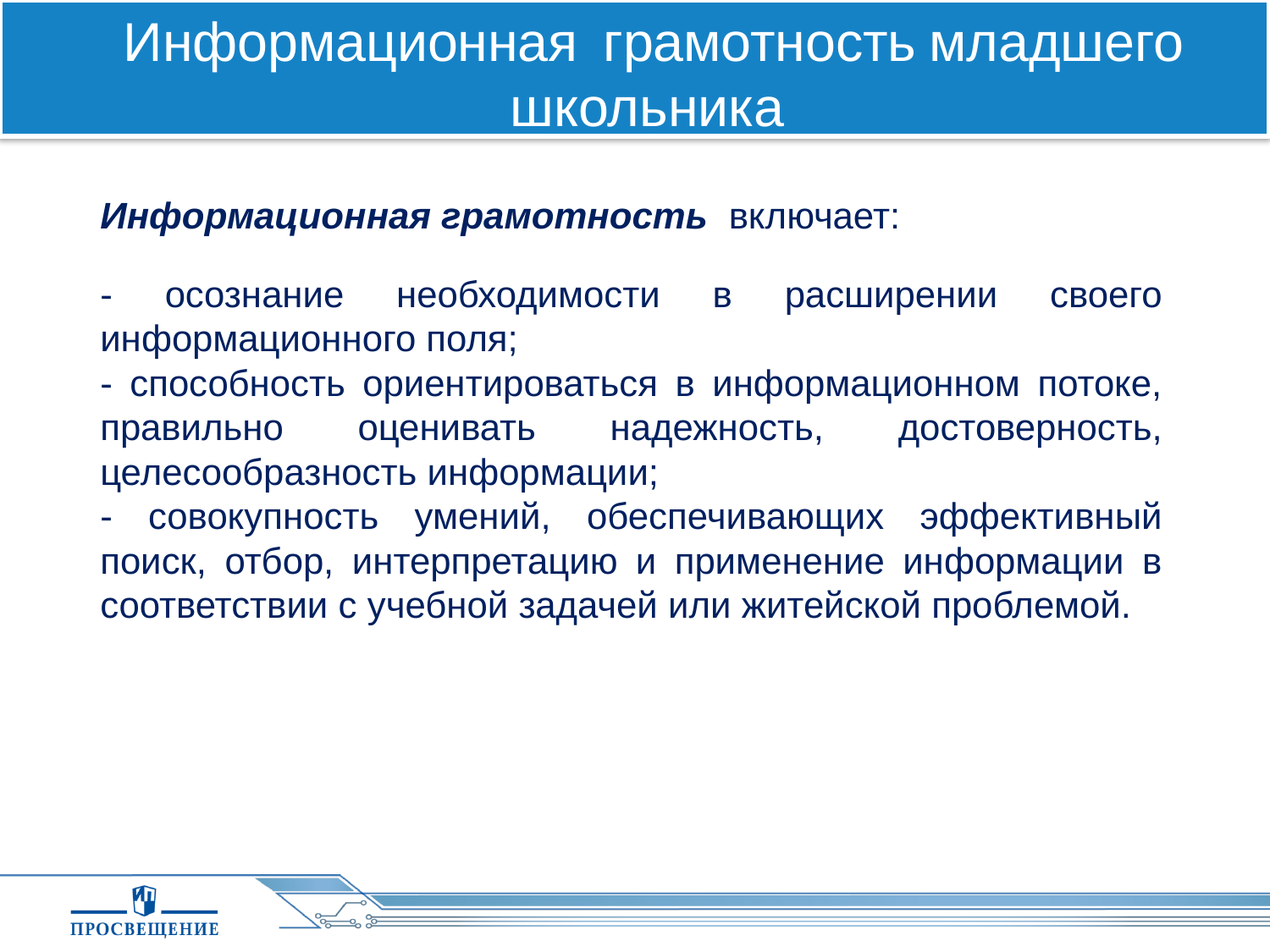

Информационная  грамотность младшего школьника

Информационная грамотность  включает:

- осознание необходимости в расширении своего информационного поля;
- способность ориентироваться в информационном потоке, правильно оценивать надежность, достоверность, целесообразность информации;
- совокупность умений, обеспечивающих эффективный поиск, отбор, интерпретацию и применение информации в соответствии с учебной задачей или житейской проблемой.